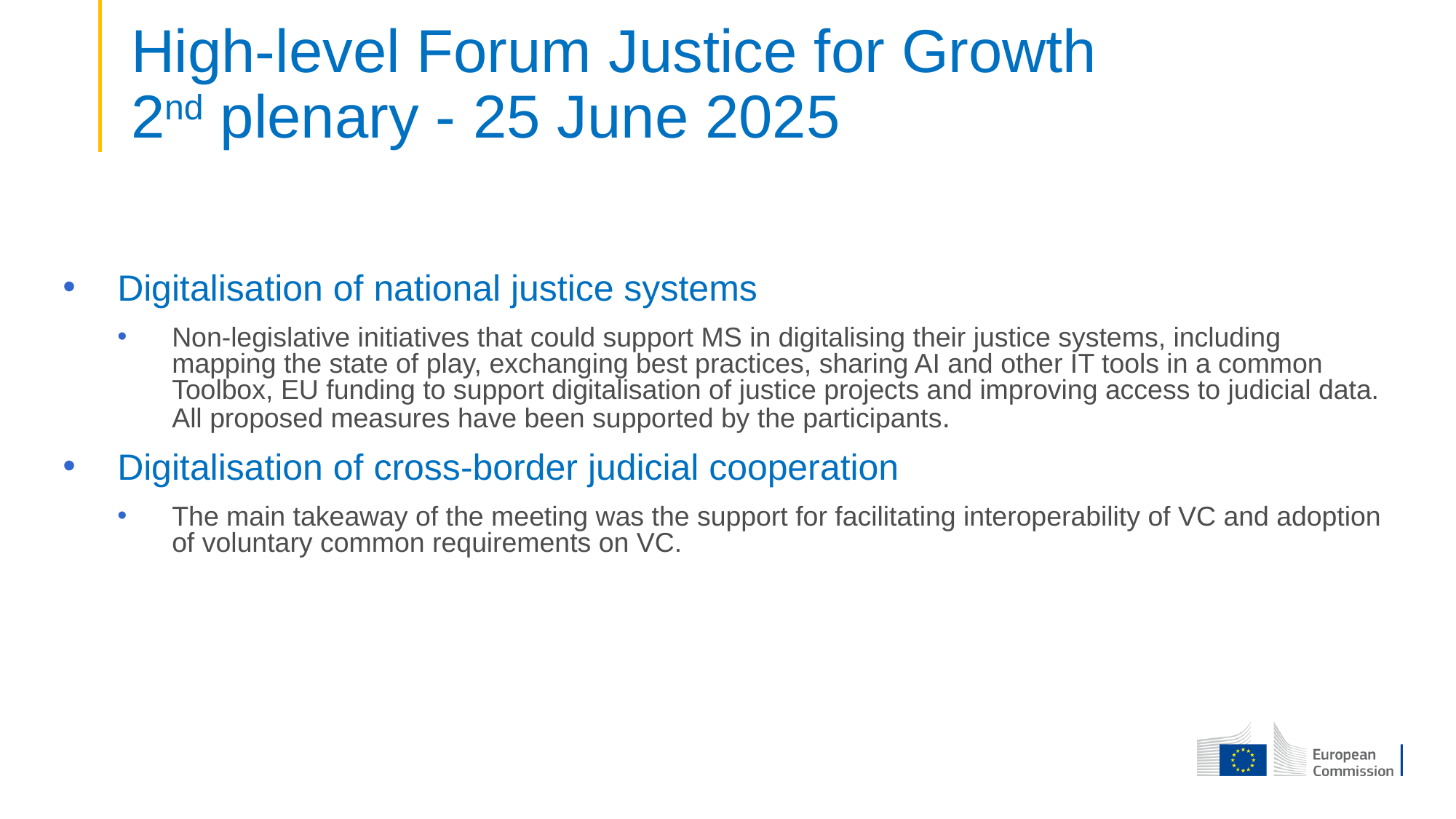

# High-level Forum Justice for Growth 2nd plenary - 25 June 2025
Digitalisation of national justice systems
Non-legislative initiatives that could support MS in digitalising their justice systems, including mapping the state of play, exchanging best practices, sharing AI and other IT tools in a common Toolbox, EU funding to support digitalisation of justice projects and improving access to judicial data. All proposed measures have been supported by the participants.
Digitalisation of cross-border judicial cooperation
The main takeaway of the meeting was the support for facilitating interoperability of VC and adoption of voluntary common requirements on VC.